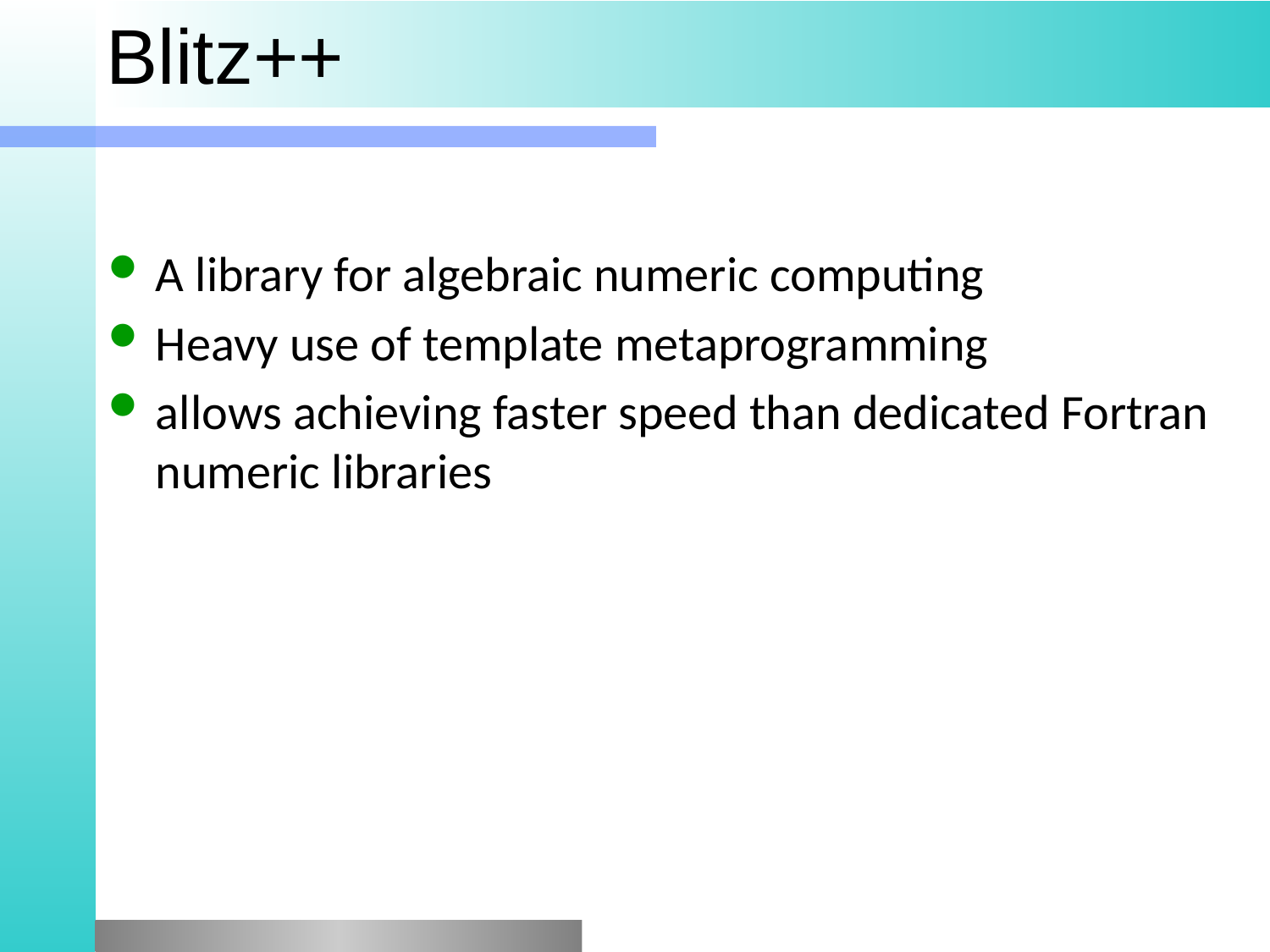

# Blitz++
A library for algebraic numeric computing
Heavy use of template metaprogramming
allows achieving faster speed than dedicated Fortran numeric libraries